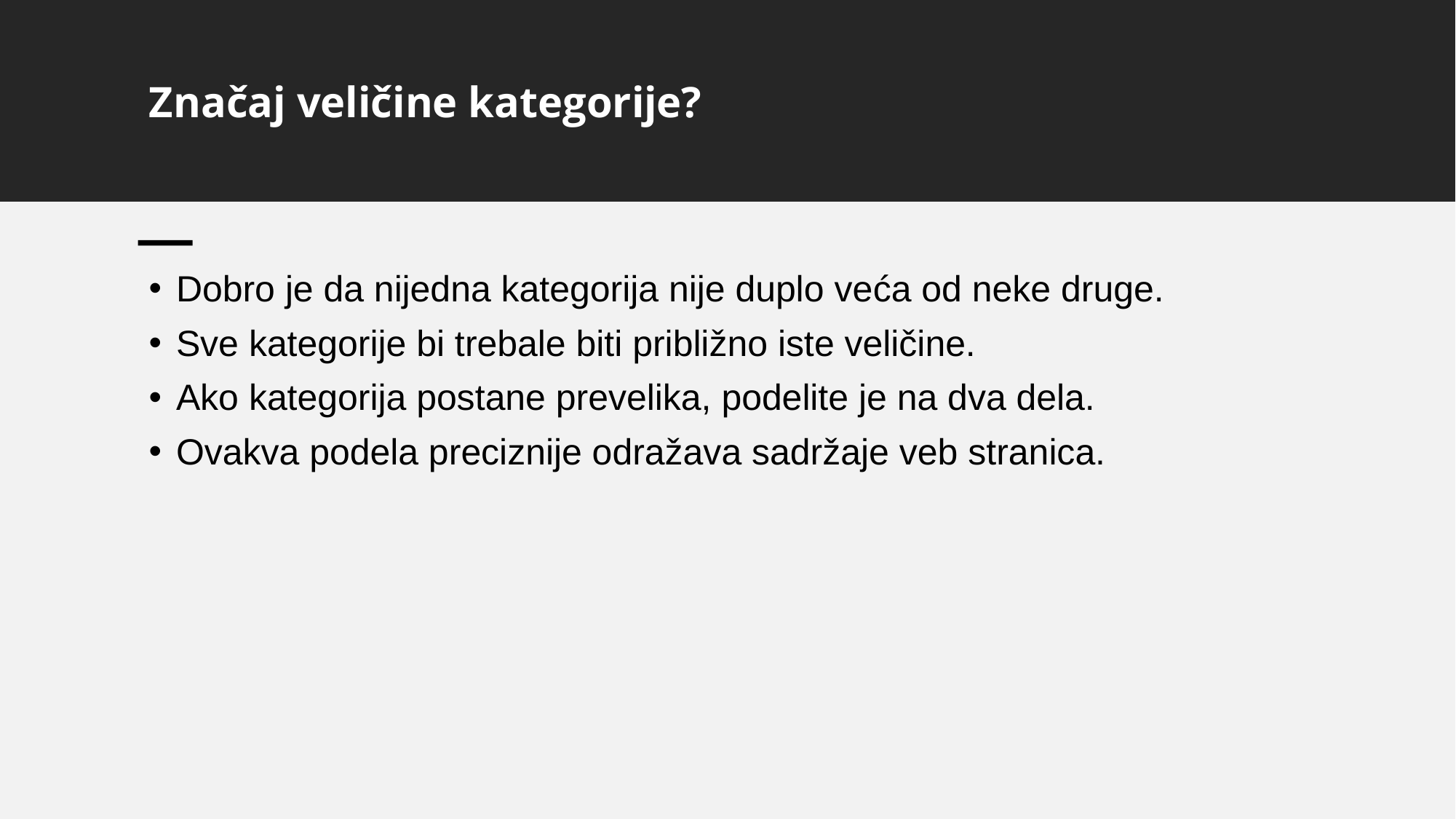

# Značaj veličine kategorije?

Dobro je da nijedna kategorija nije duplo veća od neke druge.
Sve kategorije bi trebale biti približno iste veličine.
Ako kategorija postane prevelika, podelite je na dva dela.
Ovakva podela preciznije odražava sadržaje veb stranica.